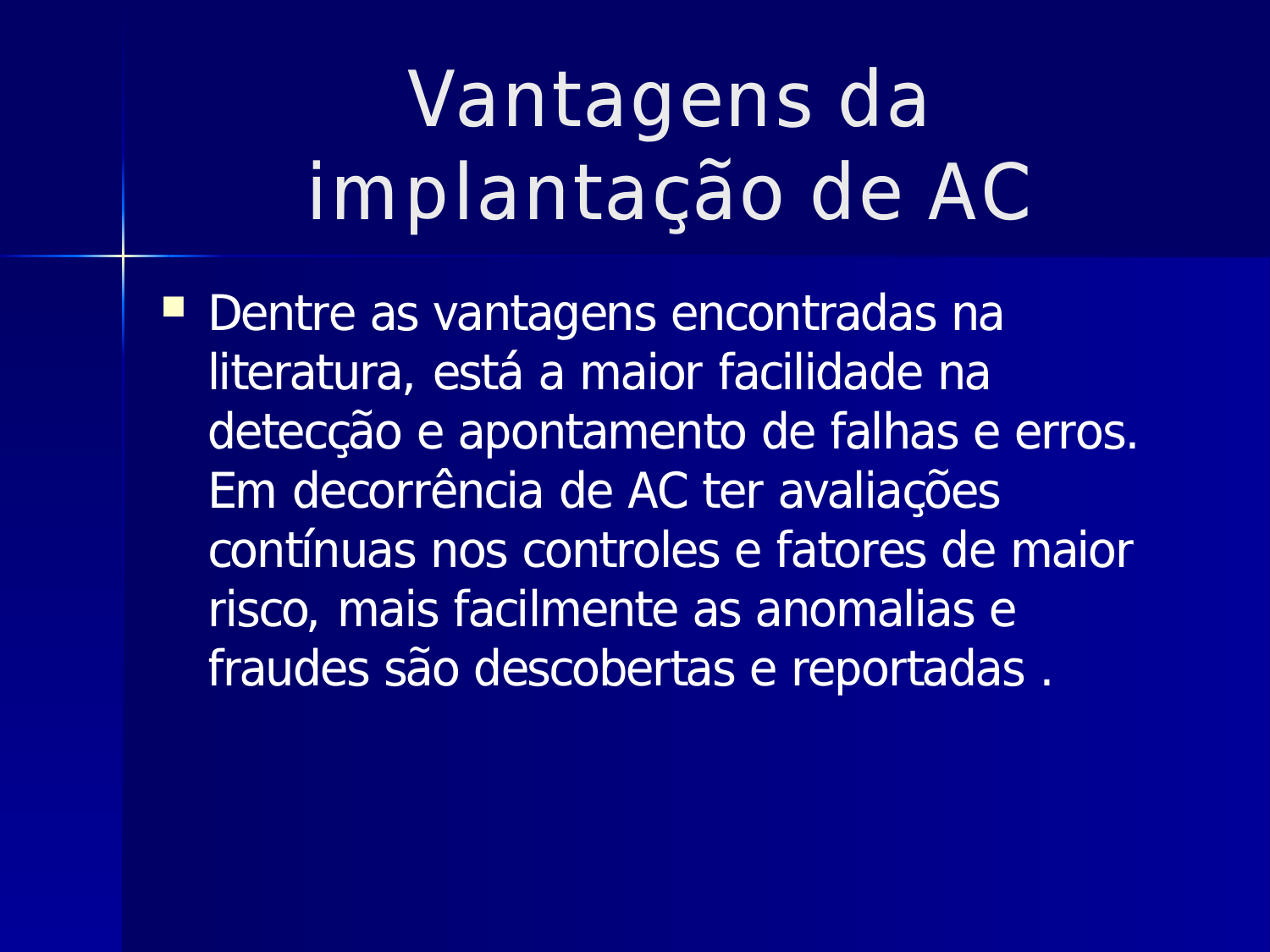

# Vantagens da implantação de AC
Dentre as vantagens encontradas na literatura, está a maior facilidade na detecção e apontamento de falhas e erros. Em decorrência de AC ter avaliações contínuas nos controles e fatores de maior risco, mais facilmente as anomalias e fraudes são descobertas e reportadas .